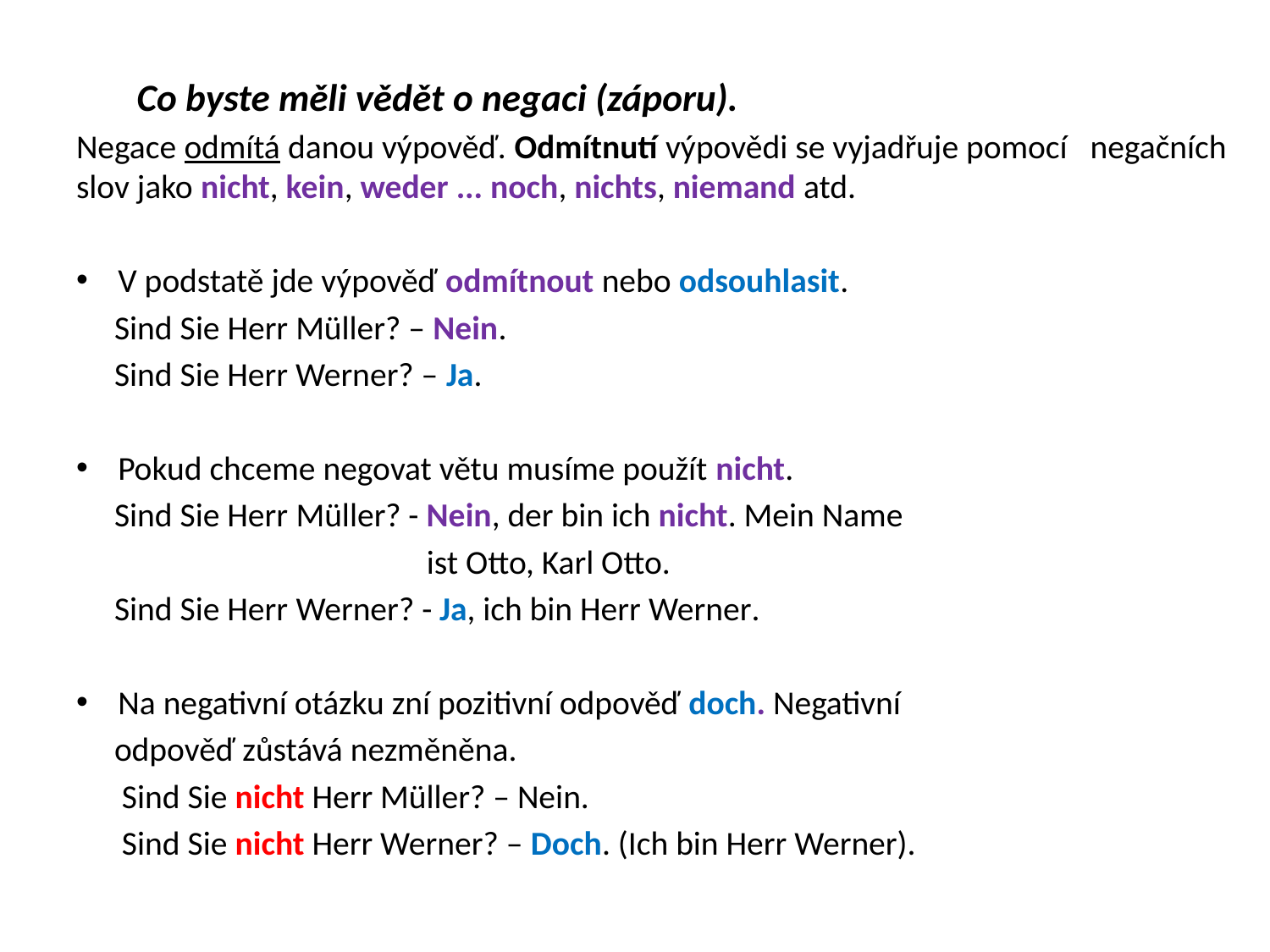

Co byste měli vědět o negaci (záporu).
Negace odmítá danou výpověď. Odmítnutí výpovědi se vyjadřuje pomocí   negačních slov jako nicht, kein, weder ... noch, nichts, niemand atd.

V podstatě jde výpověď odmítnout nebo odsouhlasit.
     Sind Sie Herr Müller? – Nein.
     Sind Sie Herr Werner? – Ja.

Pokud chceme negovat větu musíme použít nicht.
     Sind Sie Herr Müller? - Nein, der bin ich nicht. Mein Name
                                              ist Otto, Karl Otto.
     Sind Sie Herr Werner? - Ja, ich bin Herr Werner.

Na negativní otázku zní pozitivní odpověď doch. Negativní
     odpověď zůstává nezměněna.
      Sind Sie nicht Herr Müller? – Nein.
      Sind Sie nicht Herr Werner? – Doch. (Ich bin Herr Werner).